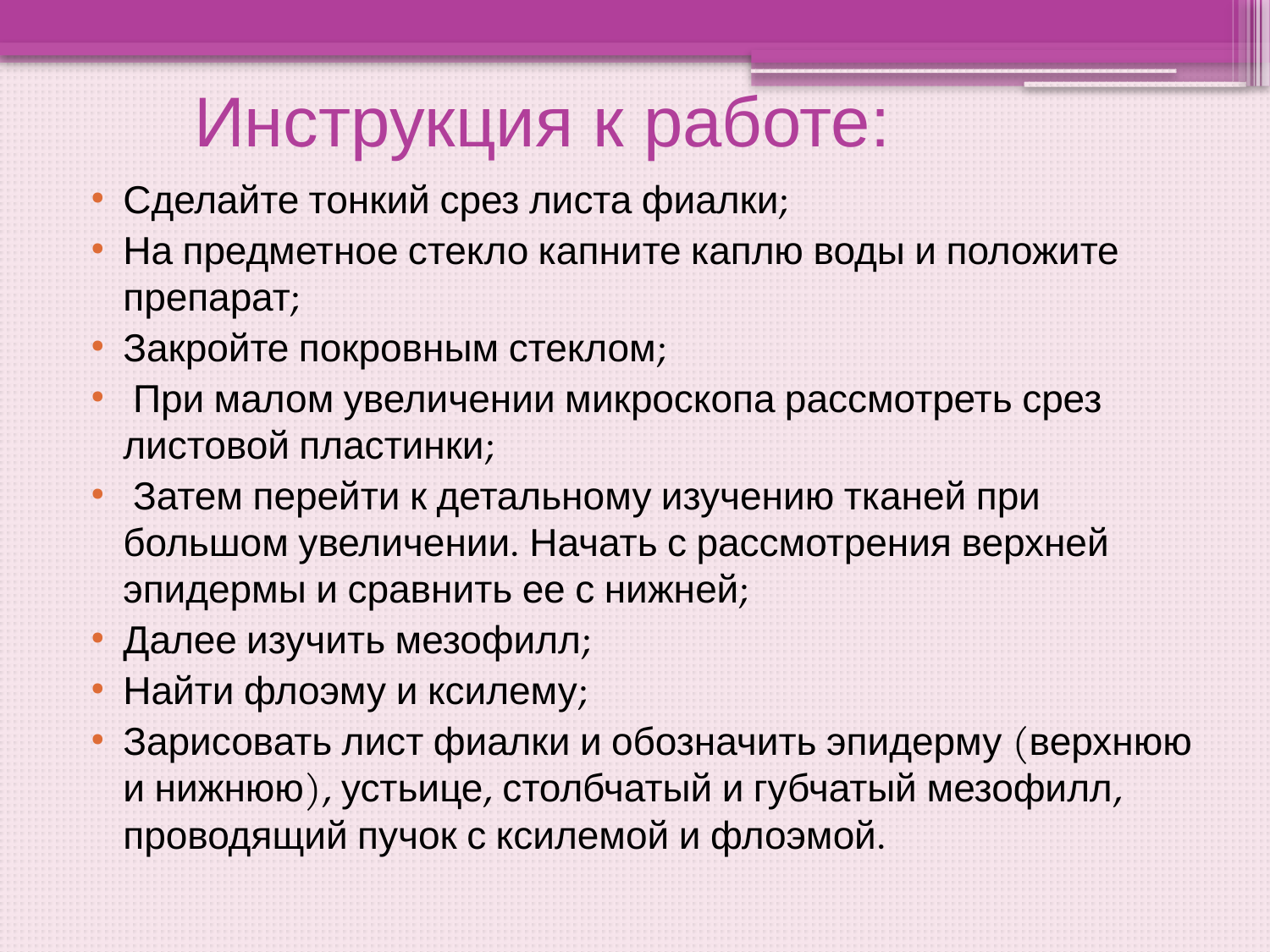

# Инструкция к работе:
Сделайте тонкий срез листа фиалки;
На предметное стекло капните каплю воды и положите препарат;
Закройте покровным стеклом;
 При малом увеличении микроскопа рассмотреть срез листовой пластинки;
 Затем перейти к детальному изучению тканей при большом увеличении. Начать с рассмотрения верхней эпидермы и сравнить ее с нижней;
Далее изучить мезофилл;
Найти флоэму и ксилему;
Зарисовать лист фиалки и обозначить эпидерму (верхнюю и нижнюю), устьице, столбчатый и губчатый мезофилл, проводящий пучок с ксилемой и флоэмой.